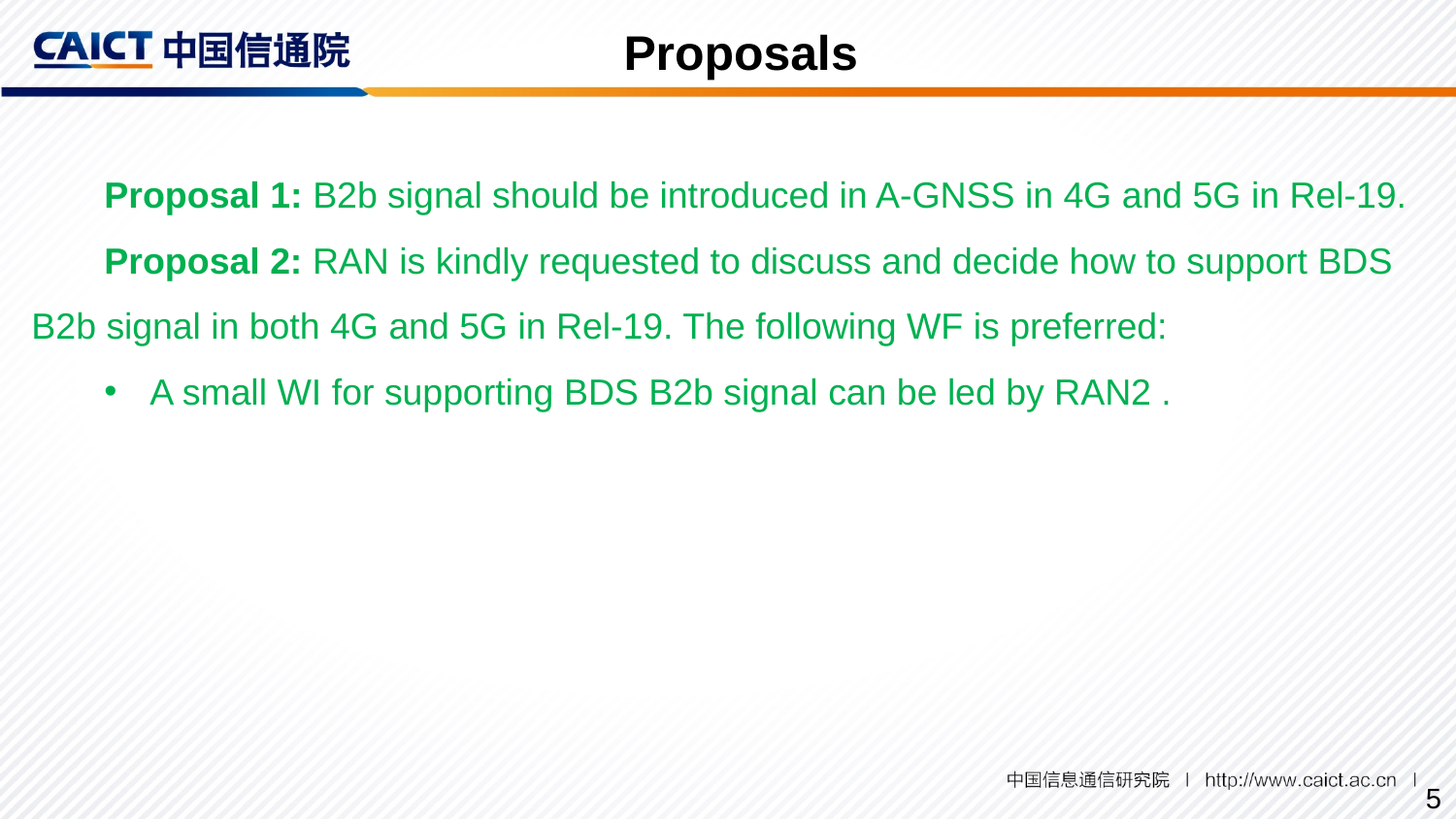

Proposals
Proposal 1: B2b signal should be introduced in A-GNSS in 4G and 5G in Rel-19.
Proposal 2: RAN is kindly requested to discuss and decide how to support BDS B2b signal in both 4G and 5G in Rel-19. The following WF is preferred:
A small WI for supporting BDS B2b signal can be led by RAN2 .